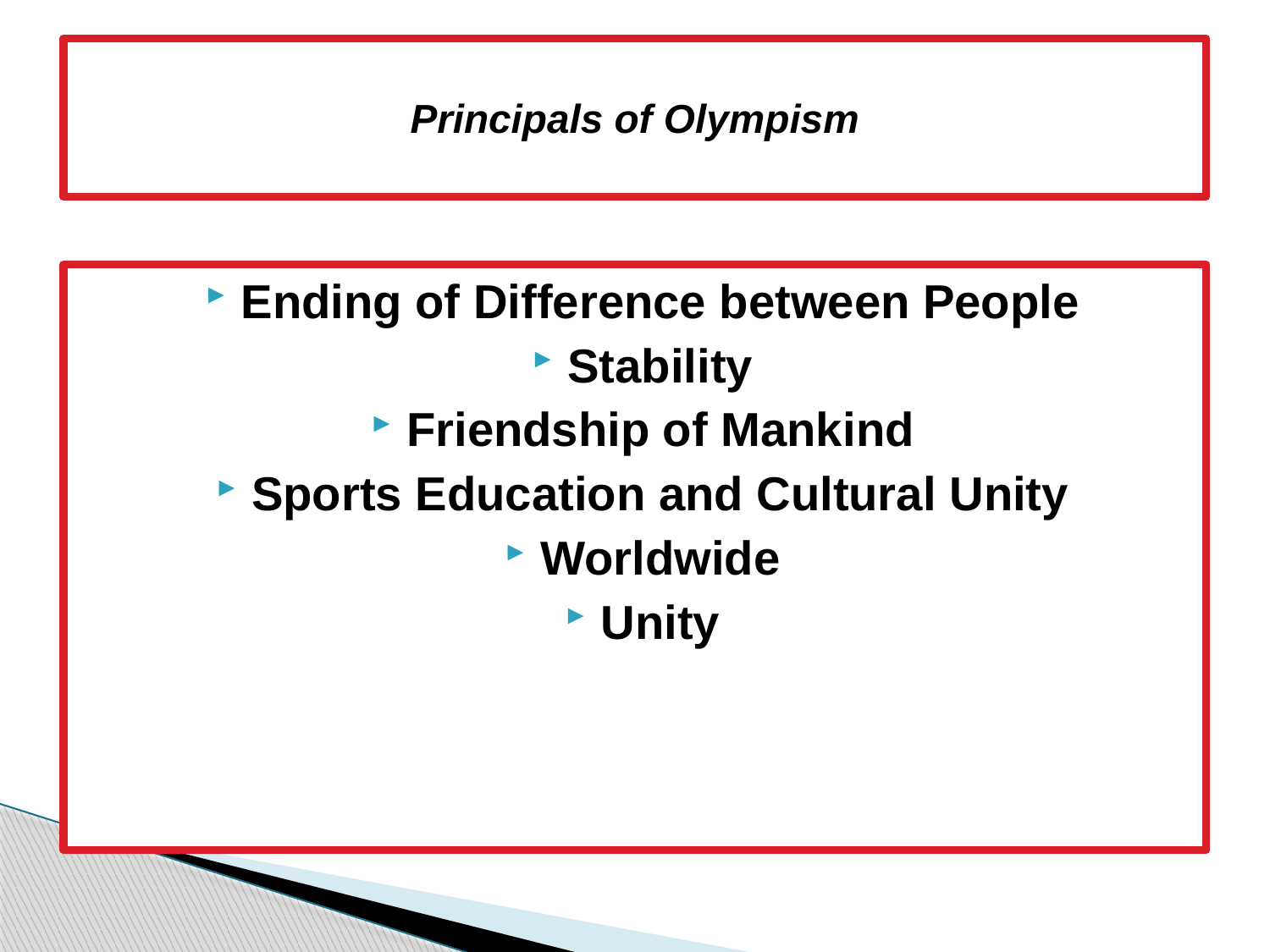

# Principals of Olympism
Ending of Difference between People
Stability
Friendship of Mankind
Sports Education and Cultural Unity
Worldwide
Unity